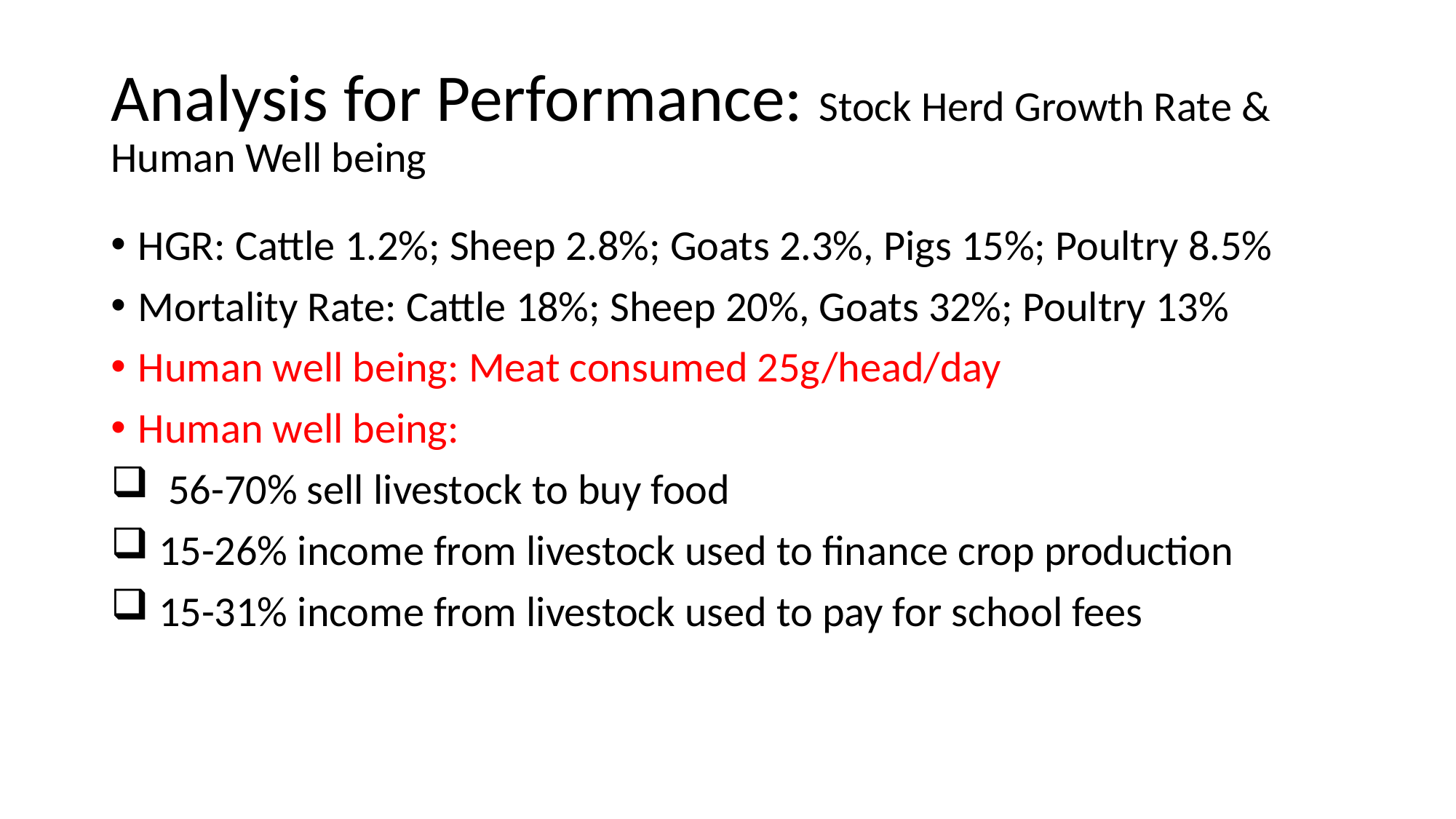

# Analysis for Performance: Stock Herd Growth Rate & Human Well being
HGR: Cattle 1.2%; Sheep 2.8%; Goats 2.3%, Pigs 15%; Poultry 8.5%
Mortality Rate: Cattle 18%; Sheep 20%, Goats 32%; Poultry 13%
Human well being: Meat consumed 25g/head/day
Human well being:
  56-70% sell livestock to buy food
 15-26% income from livestock used to finance crop production
 15-31% income from livestock used to pay for school fees